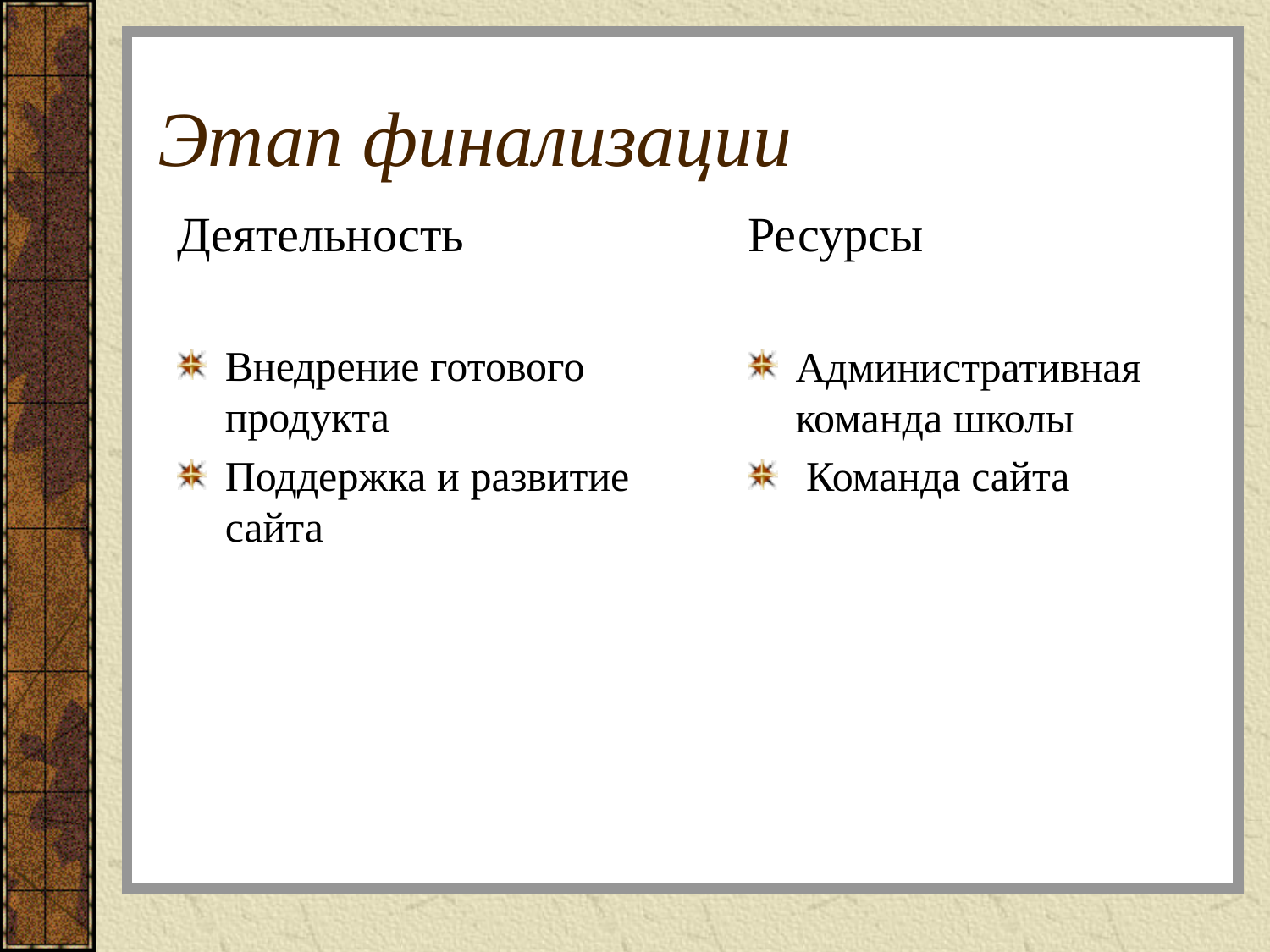

# Этап финализации
Деятельность

Внедрение готового продукта
Поддержка и развитие сайта
Ресурсы

Административная команда школы
 Команда сайта